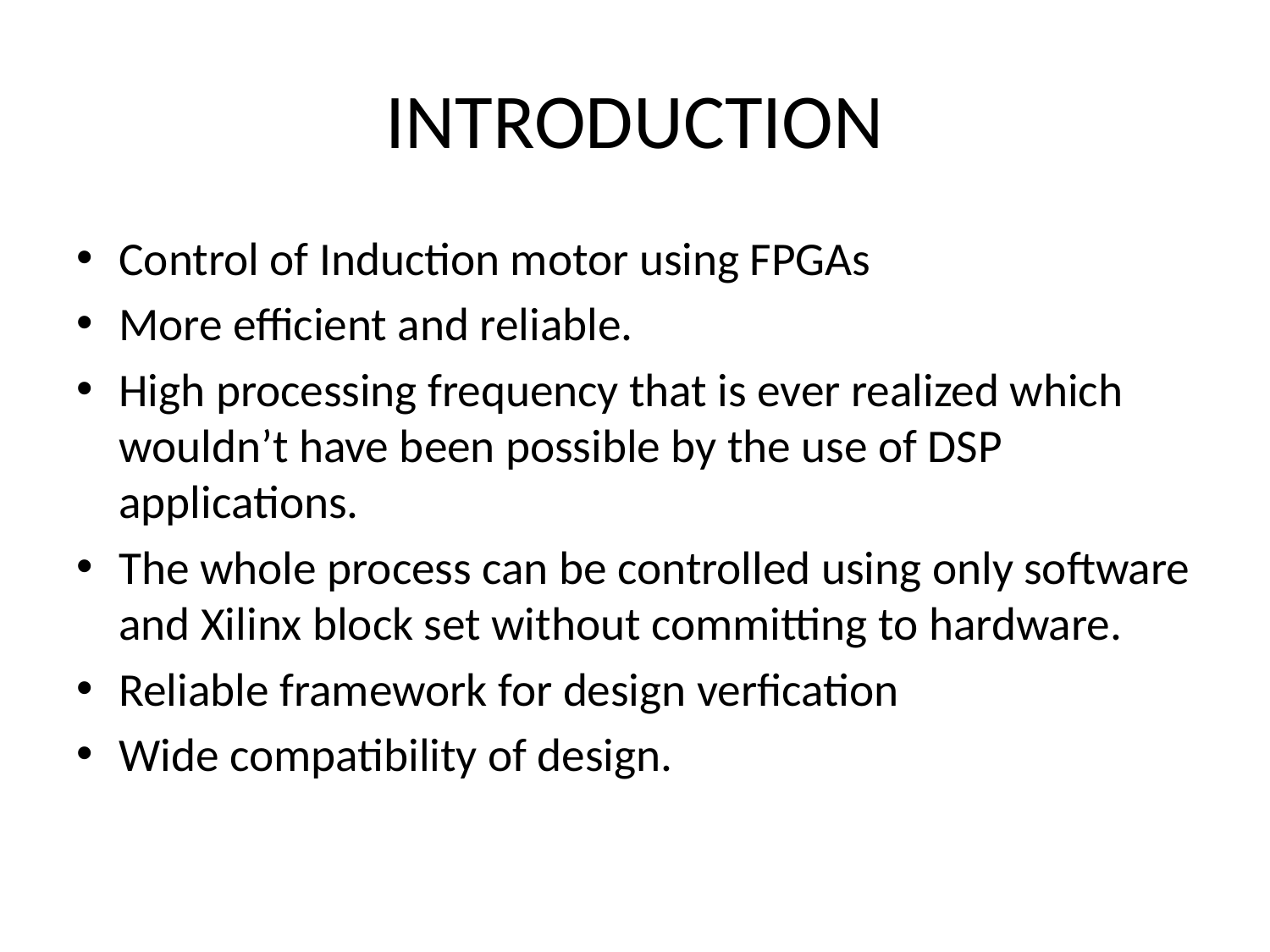

# INTRODUCTION
Control of Induction motor using FPGAs
More efficient and reliable.
High processing frequency that is ever realized which wouldn’t have been possible by the use of DSP applications.
The whole process can be controlled using only software and Xilinx block set without committing to hardware.
Reliable framework for design verfication
Wide compatibility of design.